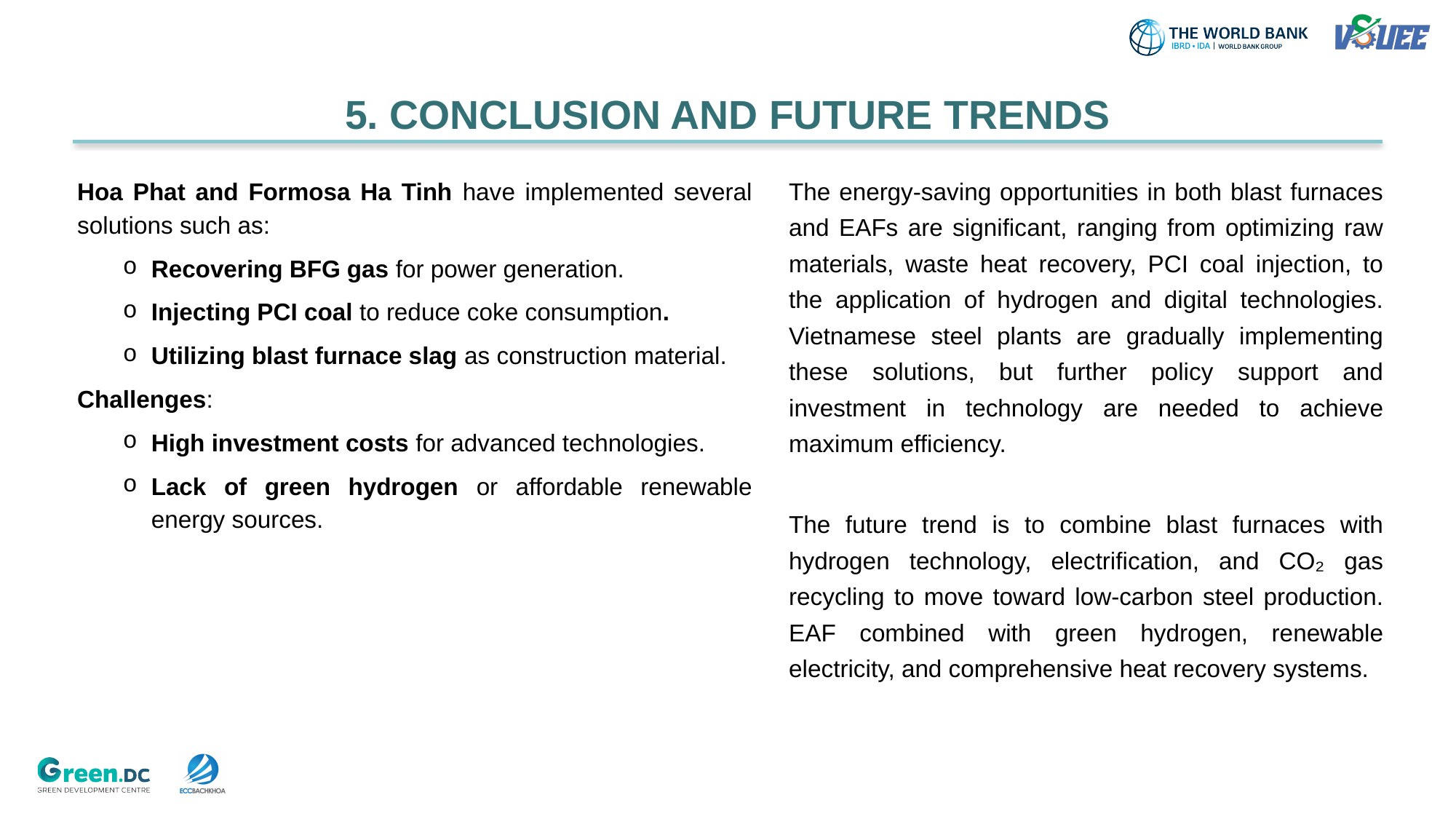

5. CONCLUSION AND FUTURE TRENDS
Hoa Phat and Formosa Ha Tinh have implemented several solutions such as:
Recovering BFG gas for power generation.
Injecting PCI coal to reduce coke consumption.
Utilizing blast furnace slag as construction material.
Challenges:
High investment costs for advanced technologies.
Lack of green hydrogen or affordable renewable energy sources.
The energy-saving opportunities in both blast furnaces and EAFs are significant, ranging from optimizing raw materials, waste heat recovery, PCI coal injection, to the application of hydrogen and digital technologies. Vietnamese steel plants are gradually implementing these solutions, but further policy support and investment in technology are needed to achieve maximum efficiency.
The future trend is to combine blast furnaces with hydrogen technology, electrification, and CO₂ gas recycling to move toward low-carbon steel production. EAF combined with green hydrogen, renewable electricity, and comprehensive heat recovery systems.